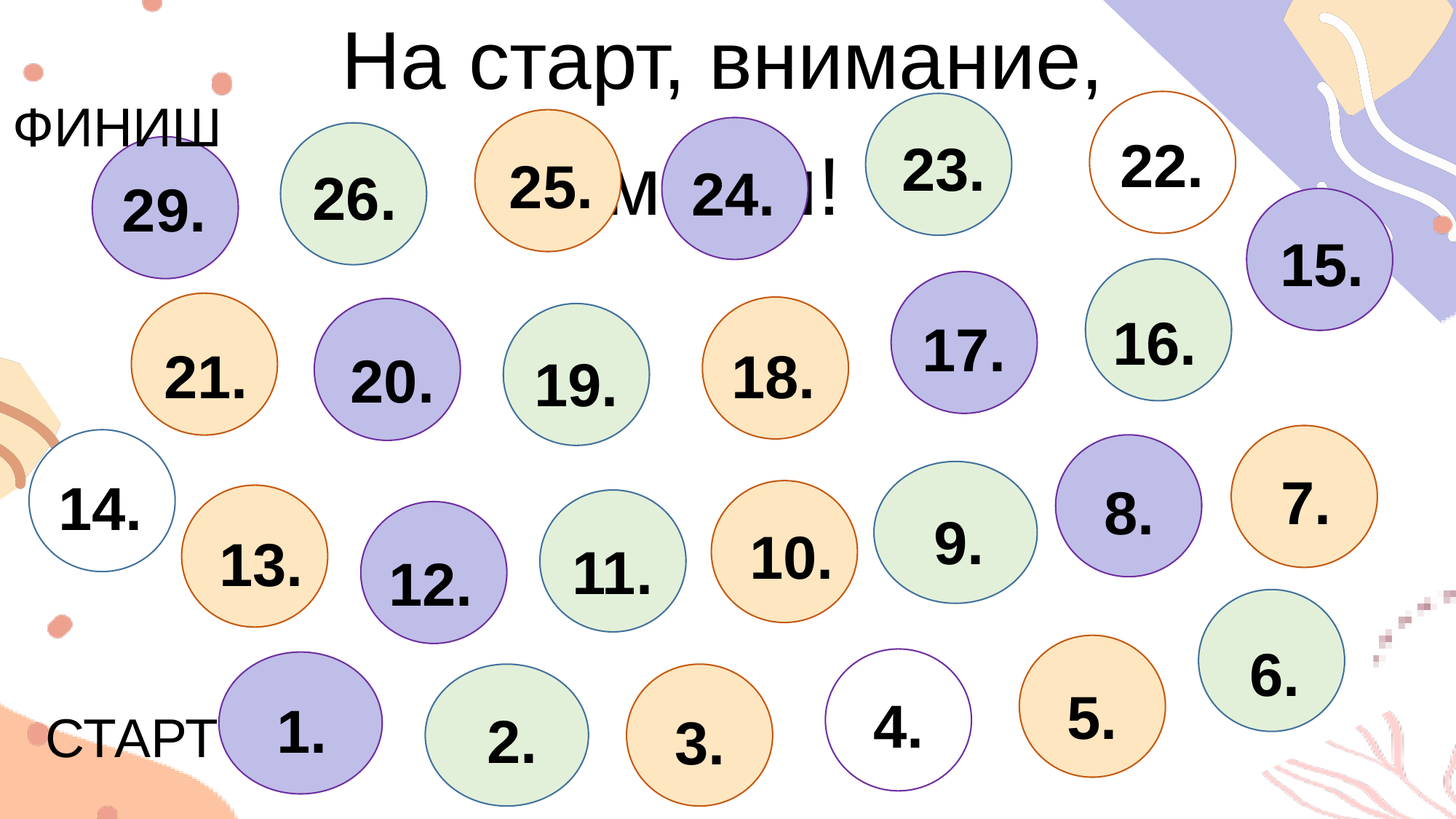

На старт, внимание, марш!

ФИНИШ

22.
23.

25.
24.
26.
29.

15.

16.

17.

21.
18.

20.
19.

7.
14.

8.

9.

10.
13.
11.
12.

6.

СТАРТ

5.
4.
1.
2.
3.